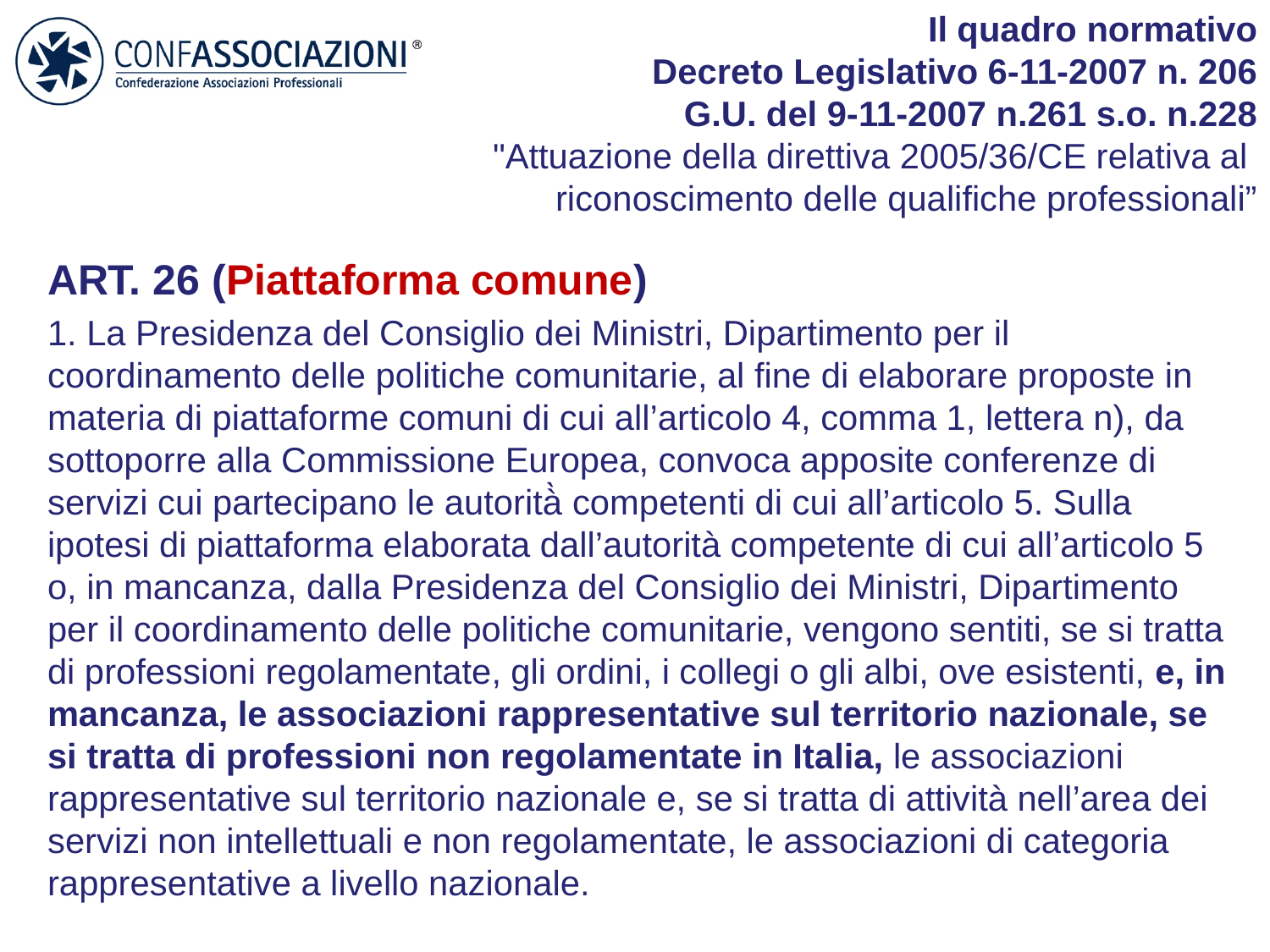

Il quadro normativo
Decreto Legislativo 6-11-2007 n. 206
G.U. del 9-11-2007 n.261 s.o. n.228
"Attuazione della direttiva 2005/36/CE relativa al
riconoscimento delle qualifiche professionali”
ART. 26 (Piattaforma comune)
1. La Presidenza del Consiglio dei Ministri, Dipartimento per il coordinamento delle politiche comunitarie, al fine di elaborare proposte in materia di piattaforme comuni di cui all’articolo 4, comma 1, lettera n), da sottoporre alla Commissione Europea, convoca apposite conferenze di servizi cui partecipano le autorità̀ competenti di cui all’articolo 5. Sulla ipotesi di piattaforma elaborata dall’autorità competente di cui all’articolo 5 o, in mancanza, dalla Presidenza del Consiglio dei Ministri, Dipartimento per il coordinamento delle politiche comunitarie, vengono sentiti, se si tratta di professioni regolamentate, gli ordini, i collegi o gli albi, ove esistenti, e, in mancanza, le associazioni rappresentative sul territorio nazionale, se si tratta di professioni non regolamentate in Italia, le associazioni rappresentative sul territorio nazionale e, se si tratta di attività nell’area dei servizi non intellettuali e non regolamentate, le associazioni di categoria rappresentative a livello nazionale.